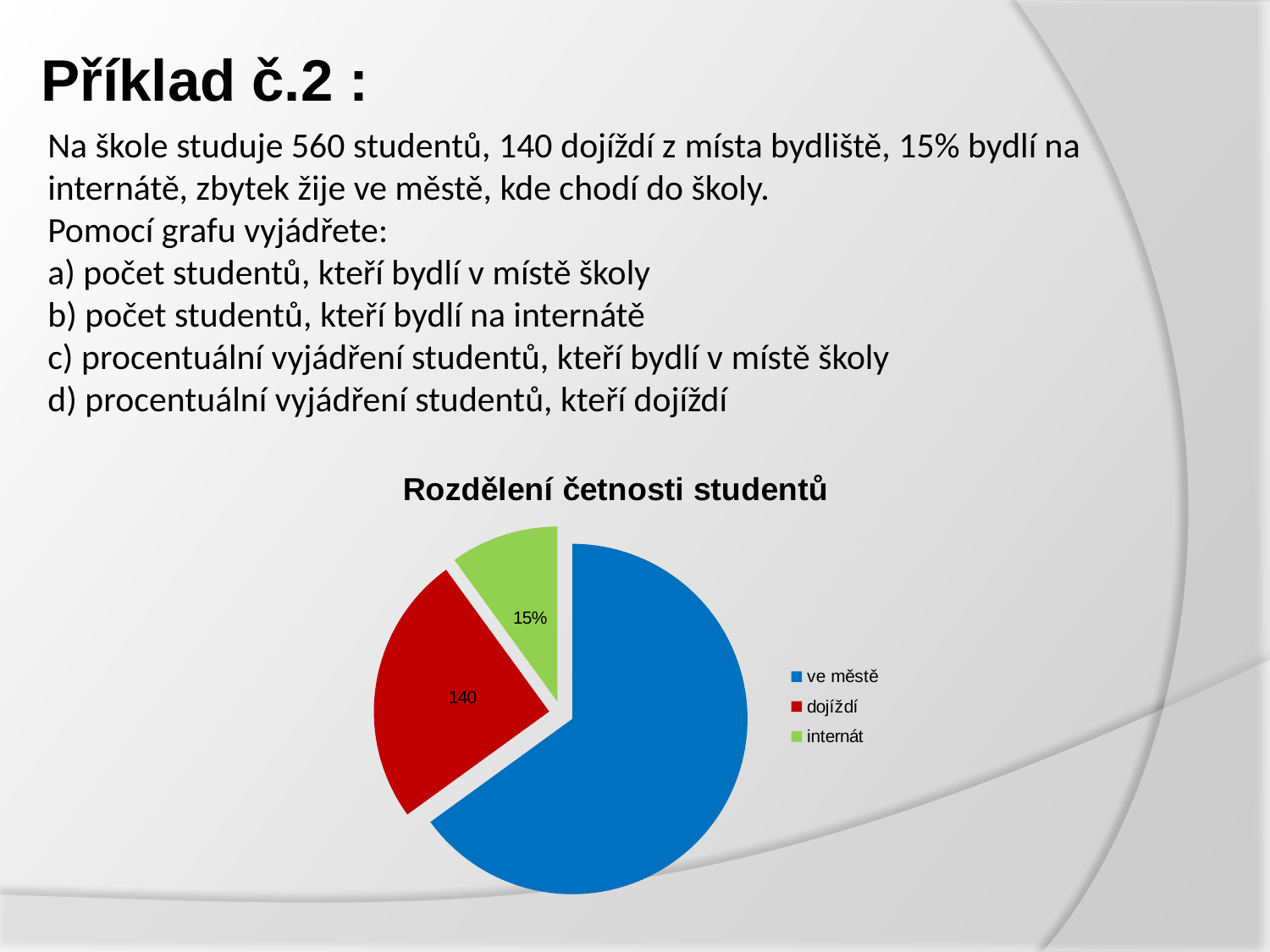

# Příklad č.2 :
Na škole studuje 560 studentů, 140 dojíždí z místa bydliště, 15% bydlí na internátě, zbytek žije ve městě, kde chodí do školy.
Pomocí grafu vyjádřete:
a) počet studentů, kteří bydlí v místě školy
b) počet studentů, kteří bydlí na internátě
c) procentuální vyjádření studentů, kteří bydlí v místě školy
d) procentuální vyjádření studentů, kteří dojíždí

### Chart: Rozdělení četnosti studentů

| Category | počet |
|---|---|
| ve městě | 364.0 |
| dojíždí | 140.0 |
| internát | 56.0 |